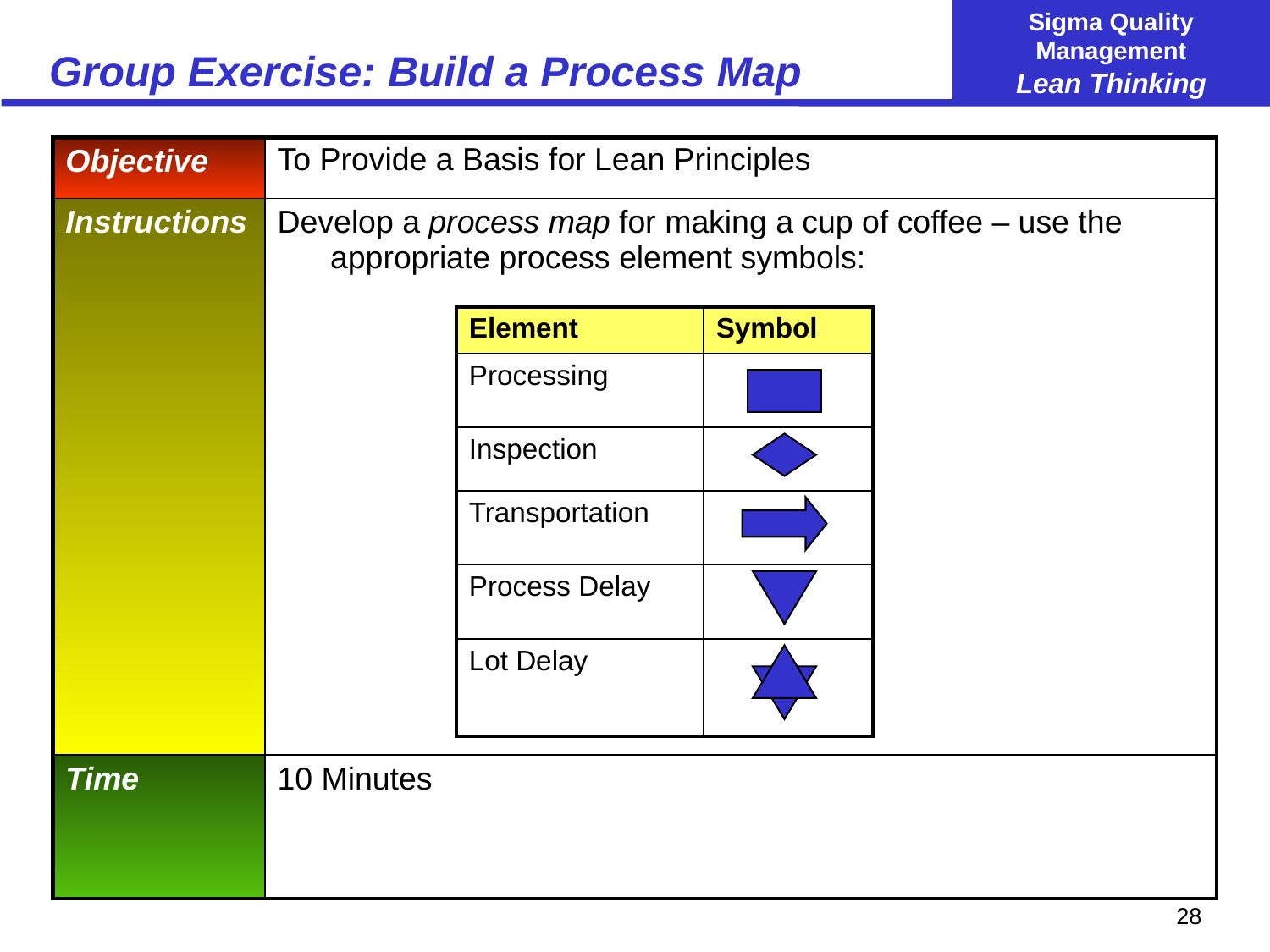

# Group Exercise: Build a Process Map
| Objective | To Provide a Basis for Lean Principles |
| --- | --- |
| Instructions | Develop a process map for making a cup of coffee – use the appropriate process element symbols: |
| Time | 10 Minutes |
| Element | Symbol |
| --- | --- |
| Processing |  |
| Inspection |  |
| Transportation |  |
| Process Delay |  |
| Lot Delay |  |